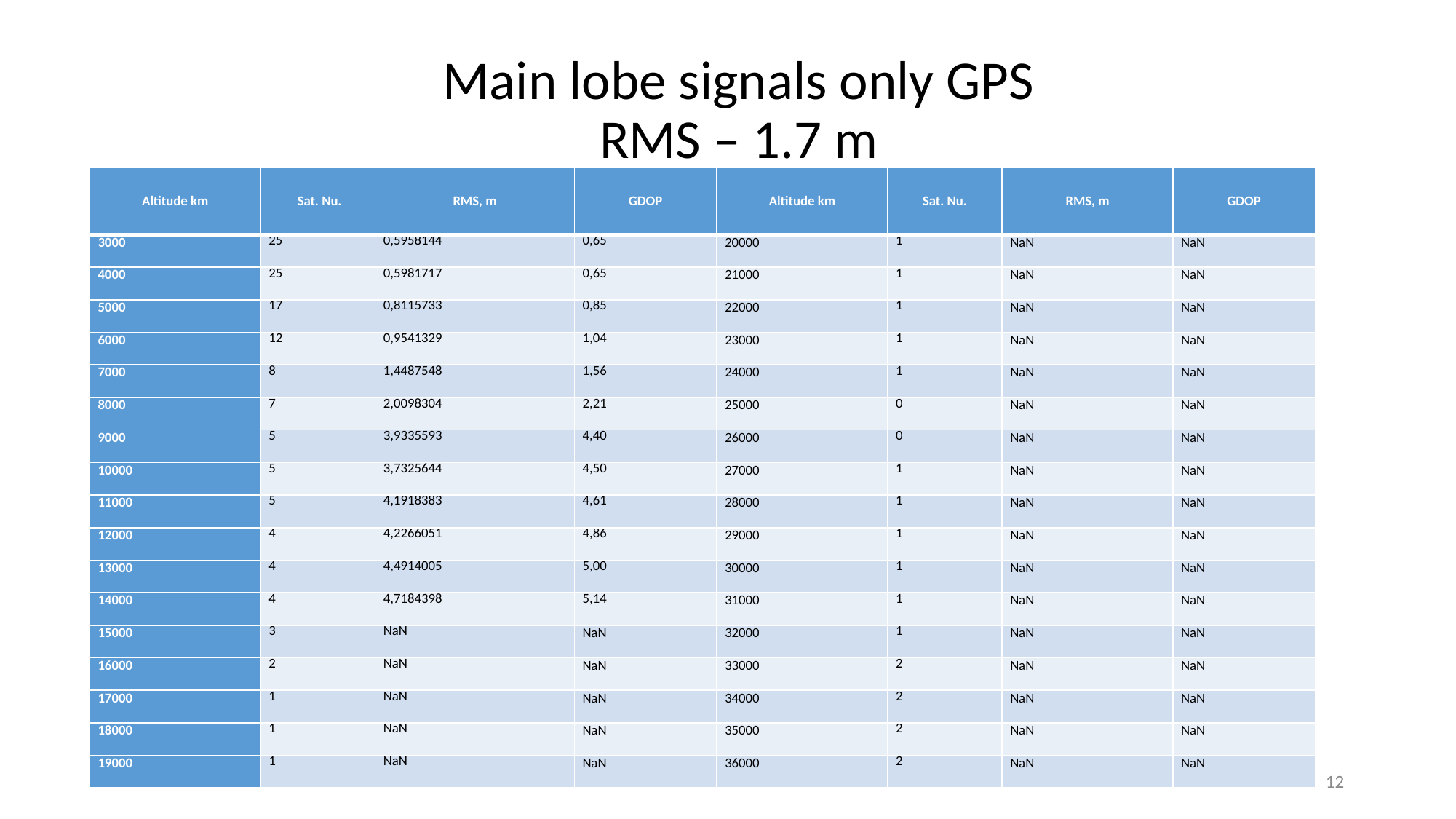

# Main lobe signals only GPS RMS – 1.7 m
| Altitude km | Sat. Nu. | RMS, m | GDOP | Altitude km | Sat. Nu. | RMS, m | GDOP |
| --- | --- | --- | --- | --- | --- | --- | --- |
| 3000 | 25 | 0,5958144 | 0,65 | 20000 | 1 | NaN | NaN |
| 4000 | 25 | 0,5981717 | 0,65 | 21000 | 1 | NaN | NaN |
| 5000 | 17 | 0,8115733 | 0,85 | 22000 | 1 | NaN | NaN |
| 6000 | 12 | 0,9541329 | 1,04 | 23000 | 1 | NaN | NaN |
| 7000 | 8 | 1,4487548 | 1,56 | 24000 | 1 | NaN | NaN |
| 8000 | 7 | 2,0098304 | 2,21 | 25000 | 0 | NaN | NaN |
| 9000 | 5 | 3,9335593 | 4,40 | 26000 | 0 | NaN | NaN |
| 10000 | 5 | 3,7325644 | 4,50 | 27000 | 1 | NaN | NaN |
| 11000 | 5 | 4,1918383 | 4,61 | 28000 | 1 | NaN | NaN |
| 12000 | 4 | 4,2266051 | 4,86 | 29000 | 1 | NaN | NaN |
| 13000 | 4 | 4,4914005 | 5,00 | 30000 | 1 | NaN | NaN |
| 14000 | 4 | 4,7184398 | 5,14 | 31000 | 1 | NaN | NaN |
| 15000 | 3 | NaN | NaN | 32000 | 1 | NaN | NaN |
| 16000 | 2 | NaN | NaN | 33000 | 2 | NaN | NaN |
| 17000 | 1 | NaN | NaN | 34000 | 2 | NaN | NaN |
| 18000 | 1 | NaN | NaN | 35000 | 2 | NaN | NaN |
| 19000 | 1 | NaN | NaN | 36000 | 2 | NaN | NaN |
12